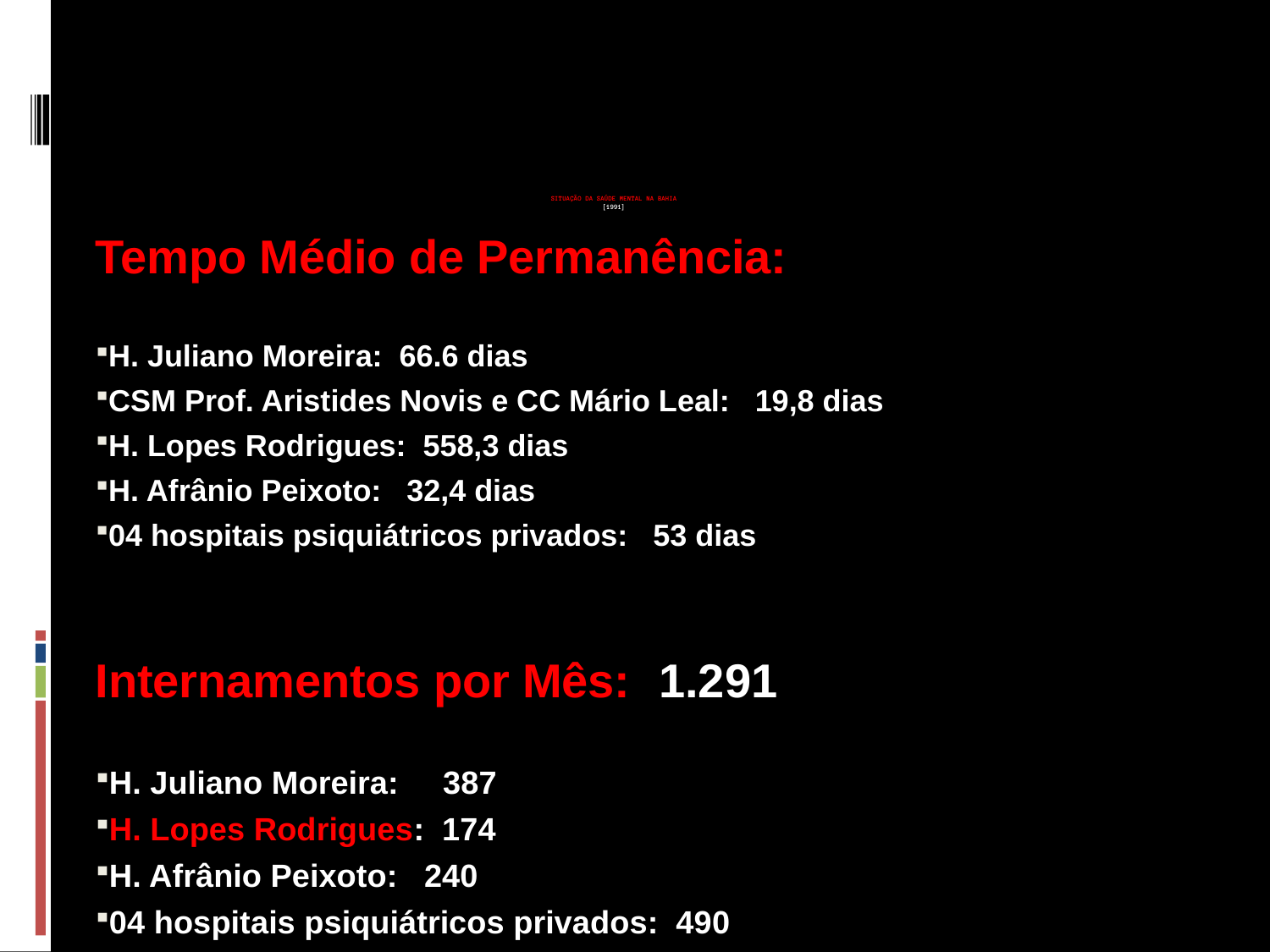

SITUAÇÃO DA SAÚDE MENTAL NA BAHIA
 [1991]

Tempo Médio de Permanência:

H. Juliano Moreira:  66.6 dias
CSM Prof. Aristides Novis e CC Mário Leal:   19,8 dias
H. Lopes Rodrigues:  558,3 dias
H. Afrânio Peixoto:   32,4 dias
04 hospitais psiquiátricos privados:   53 dias

Internamentos por Mês: [1.291]

H. Juliano Moreira:     387
H. Lopes Rodrigues:  174
H. Afrânio Peixoto:   240
04 hospitais psiquiátricos privados:  490